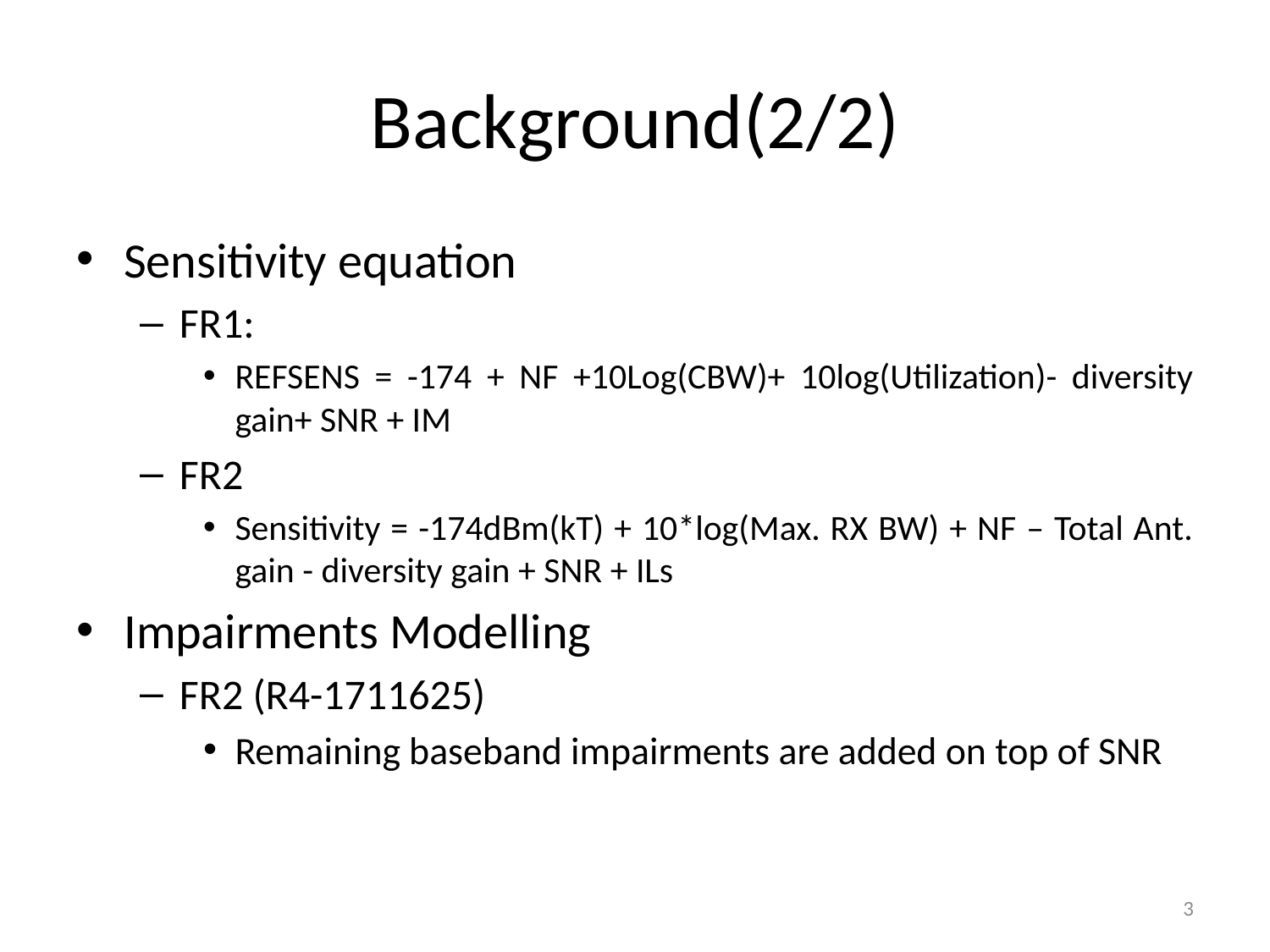

# Background(2/2)
Sensitivity equation
FR1:
REFSENS = -174 + NF +10Log(CBW)+ 10log(Utilization)- diversity gain+ SNR + IM
FR2
Sensitivity = -174dBm(kT) + 10*log(Max. RX BW) + NF – Total Ant. gain - diversity gain + SNR + ILs
Impairments Modelling
FR2 (R4-1711625)
Remaining baseband impairments are added on top of SNR
3